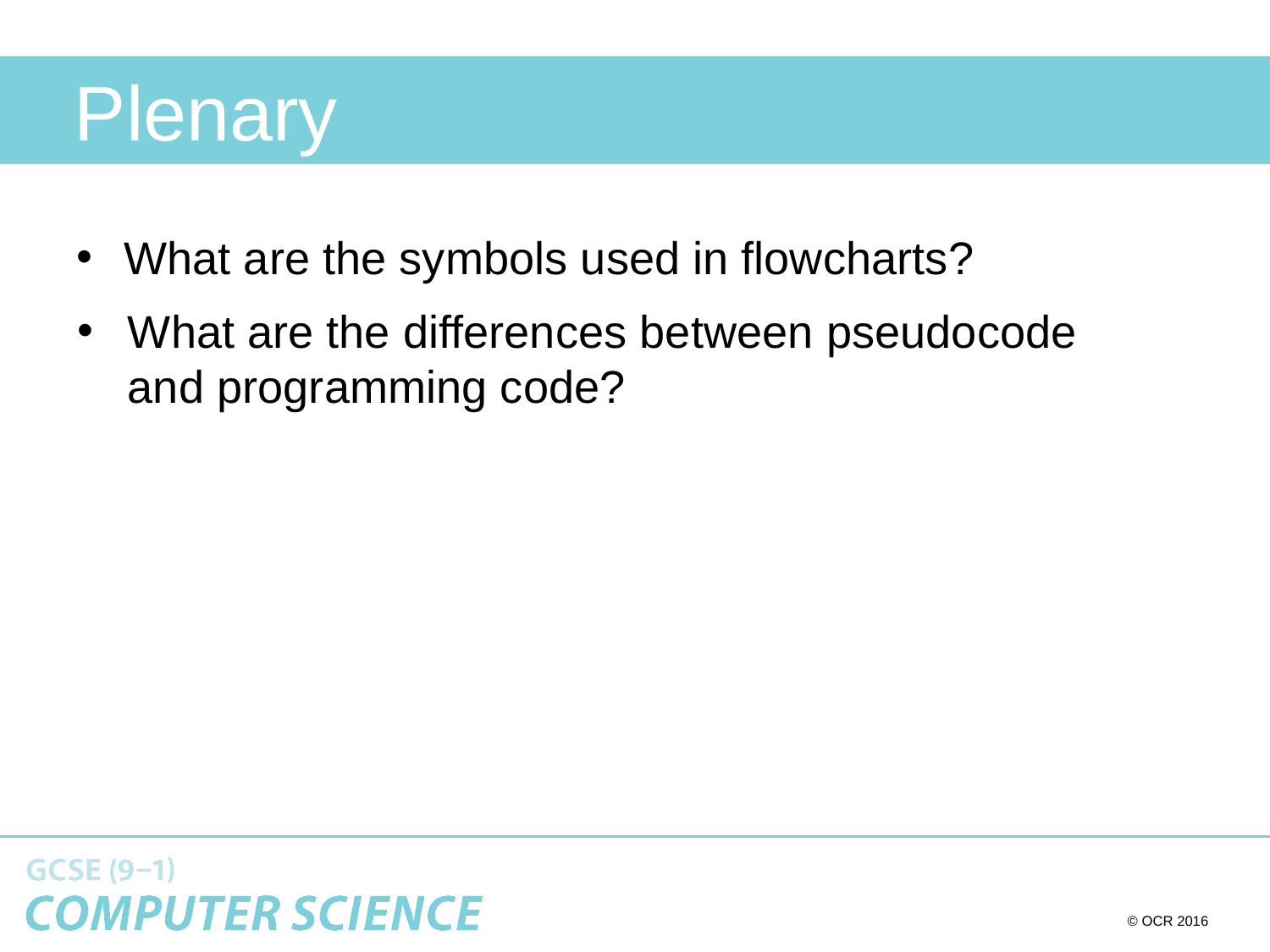

# Plenary

What are the symbols used in flowcharts?
What are the differences between pseudocode and programming code?